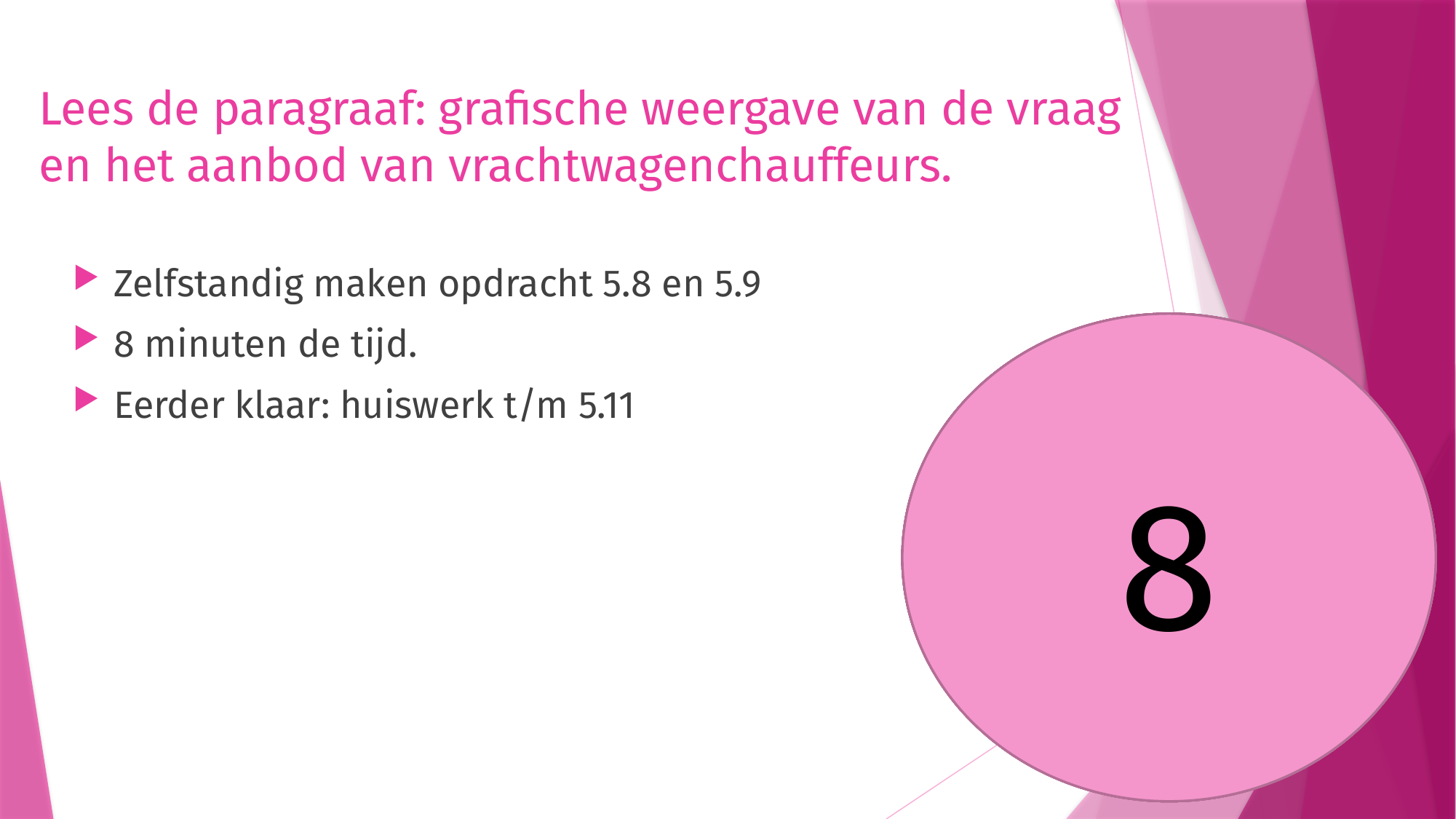

# Lees de paragraaf: grafische weergave van de vraag en het aanbod van vrachtwagenchauffeurs.
Zelfstandig maken opdracht 5.8 en 5.9
8 minuten de tijd.
Eerder klaar: huiswerk t/m 5.11

8
5
6
7
4
3
1
2